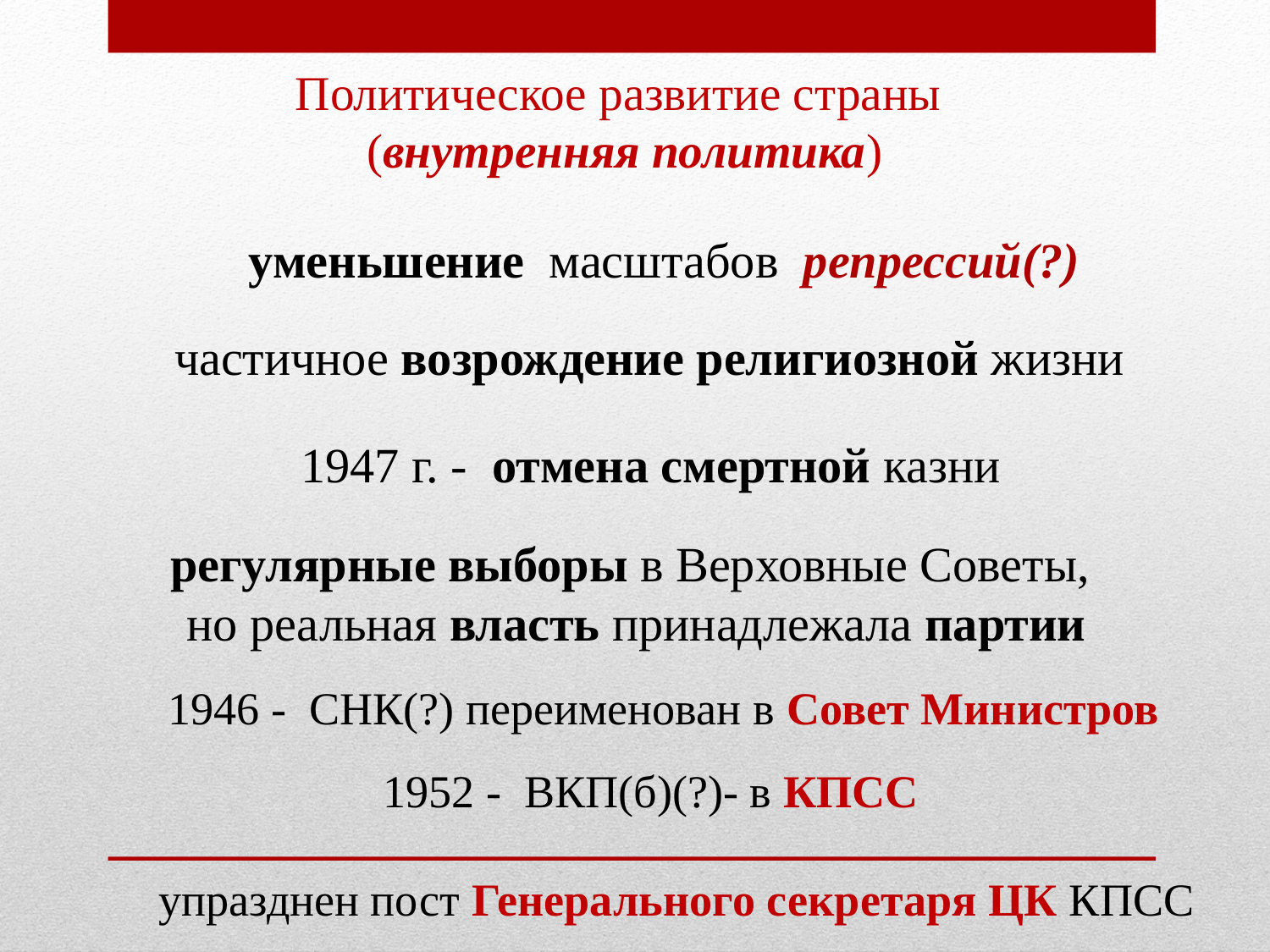

# Политическое развитие страны (внутренняя политика)
	уменьшение  масштабов  репрессий(?)
частичное возрождение религиозной жизни
1947 г. -  отмена смертной казни
регулярные выборы в Верховные Советы,
 но реальная власть принадлежала партии
1946 -  СНК(?) переименован в Совет Министров
1952 -  ВКП(б)(?)- в КПСС
упразднен пост Генерального секретаря ЦК КПСС